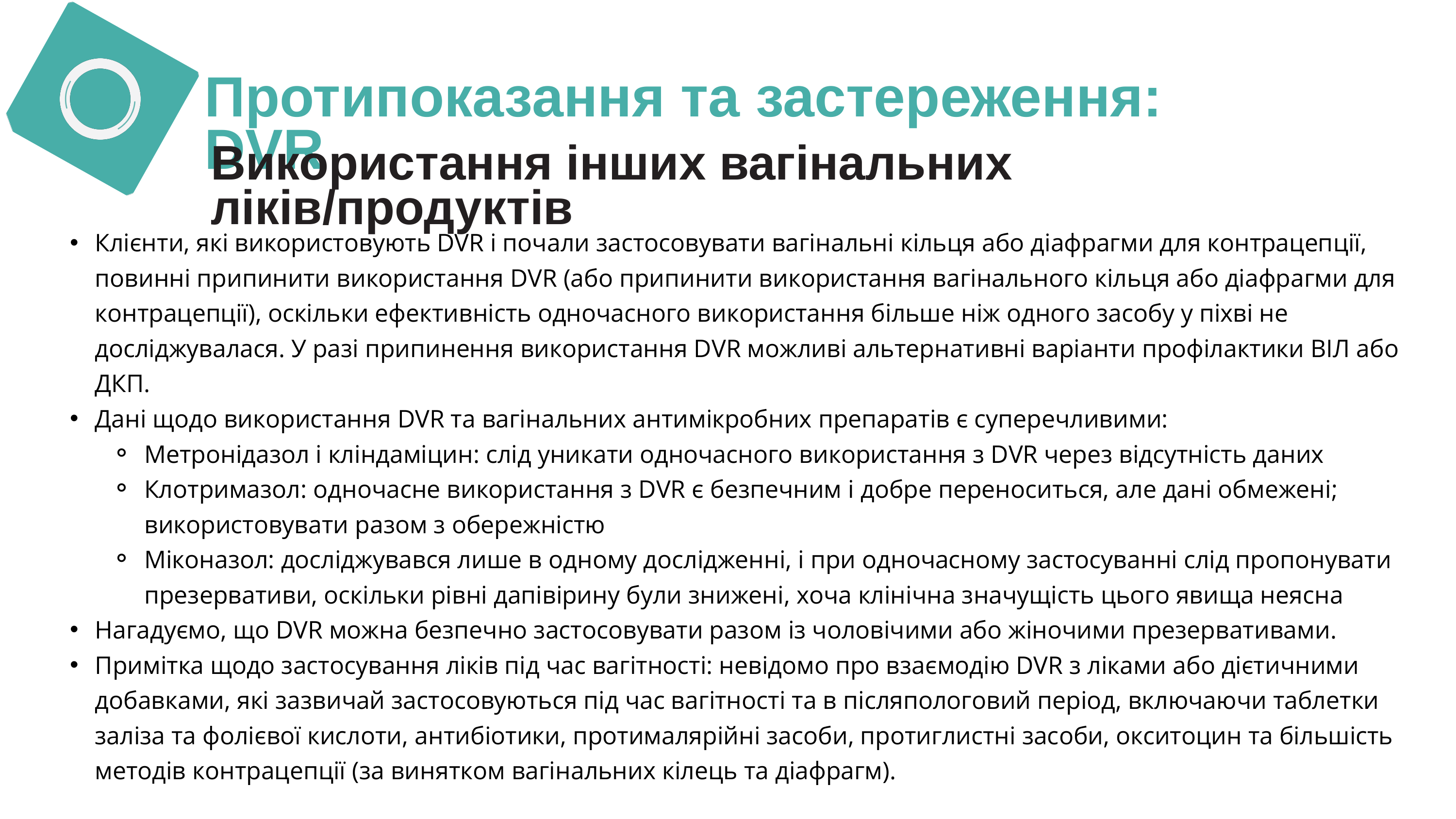

Протипоказання та застереження: DVR
Використання інших вагінальних ліків/продуктів
Клієнти, які використовують DVR і почали застосовувати вагінальні кільця або діафрагми для контрацепції, повинні припинити використання DVR (або припинити використання вагінального кільця або діафрагми для контрацепції), оскільки ефективність одночасного використання більше ніж одного засобу у піхві не досліджувалася. У разі припинення використання DVR можливі альтернативні варіанти профілактики ВІЛ або ДКП.
Дані щодо використання DVR та вагінальних антимікробних препаратів є суперечливими:
Метронідазол і кліндаміцин: слід уникати одночасного використання з DVR через відсутність даних
Клотримазол: одночасне використання з DVR є безпечним і добре переноситься, але дані обмежені; використовувати разом з обережністю
Міконазол: досліджувався лише в одному дослідженні, і при одночасному застосуванні слід пропонувати презервативи, оскільки рівні дапівірину були знижені, хоча клінічна значущість цього явища неясна
Нагадуємо, що DVR можна безпечно застосовувати разом із чоловічими або жіночими презервативами.
Примітка щодо застосування ліків під час вагітності: невідомо про взаємодію DVR з ліками або дієтичними добавками, які зазвичай застосовуються під час вагітності та в післяпологовий період, включаючи таблетки заліза та фолієвої кислоти, антибіотики, протималярійні засоби, протиглистні засоби, окситоцин та більшість методів контрацепції (за винятком вагінальних кілець та діафрагм).